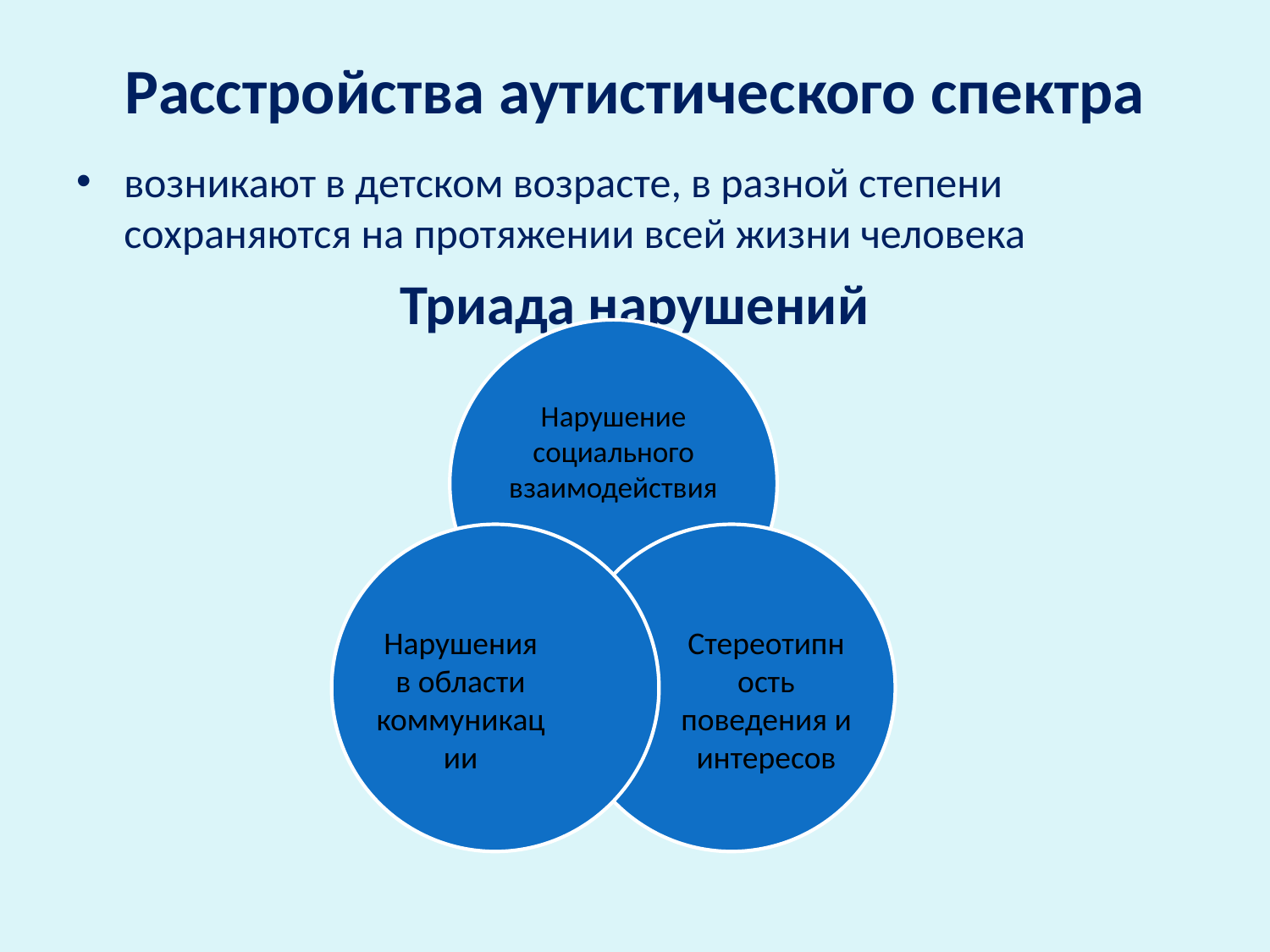

# Расстройства аутистического спектра
возникают в детском возрасте, в разной степени сохраняются на протяжении всей жизни человека
Триада нарушений

Нарушение социального взаимодействия
Стереотипность поведения и интересов
Нарушения в области коммуникации